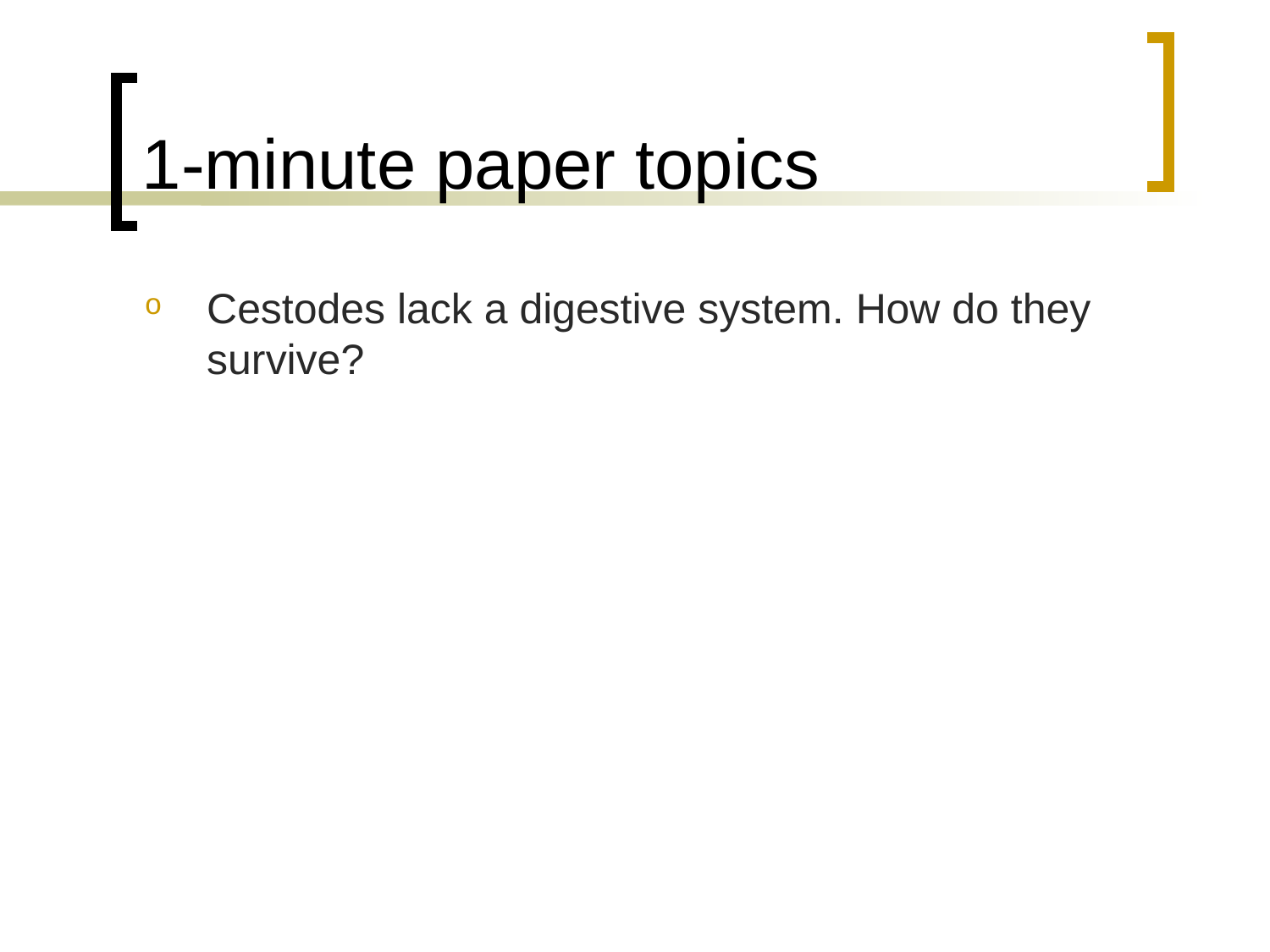

# 1-minute paper topics
Cestodes lack a digestive system. How do they survive?